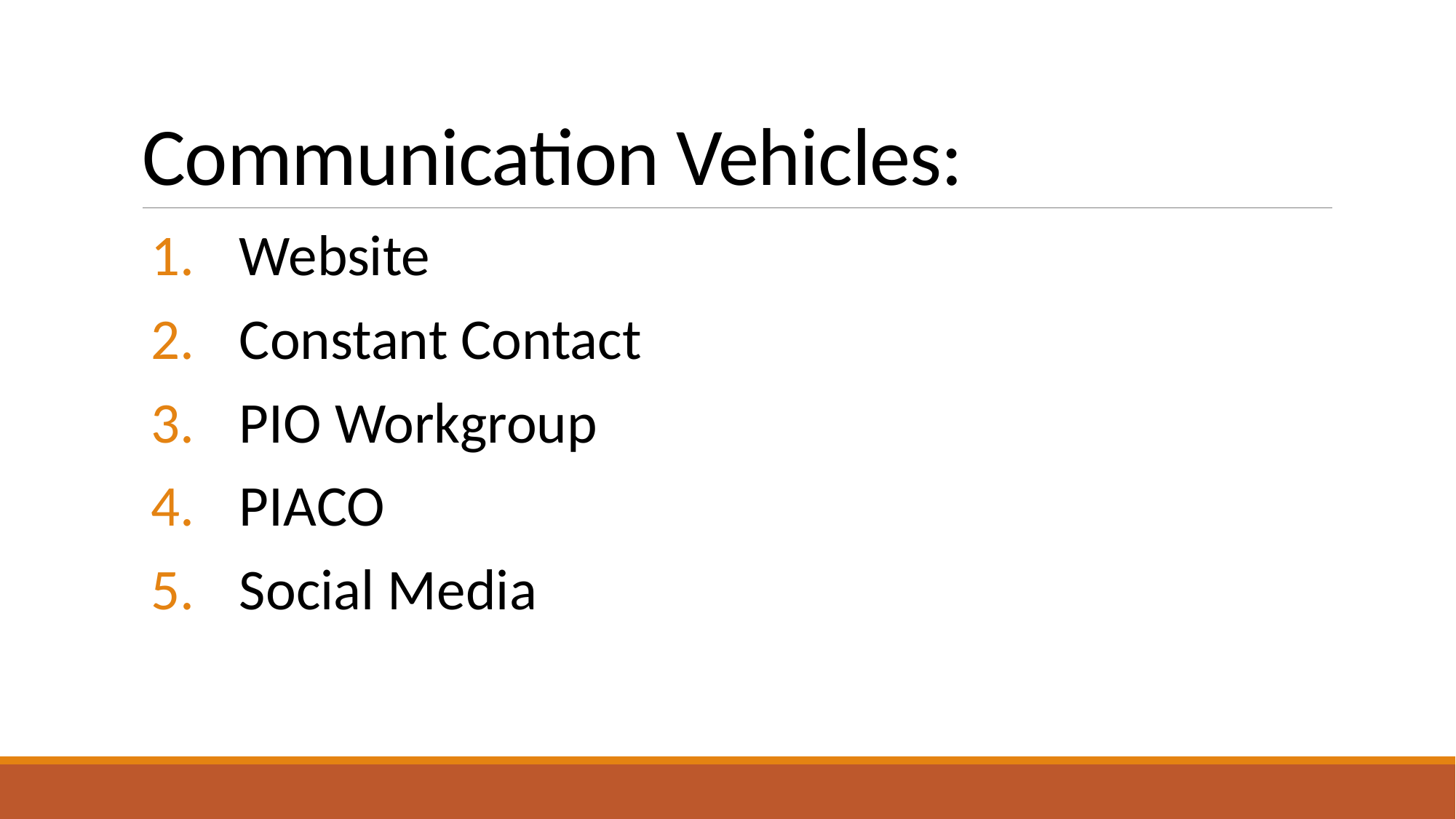

# Communication Vehicles:
Website
Constant Contact
PIO Workgroup
PIACO
Social Media